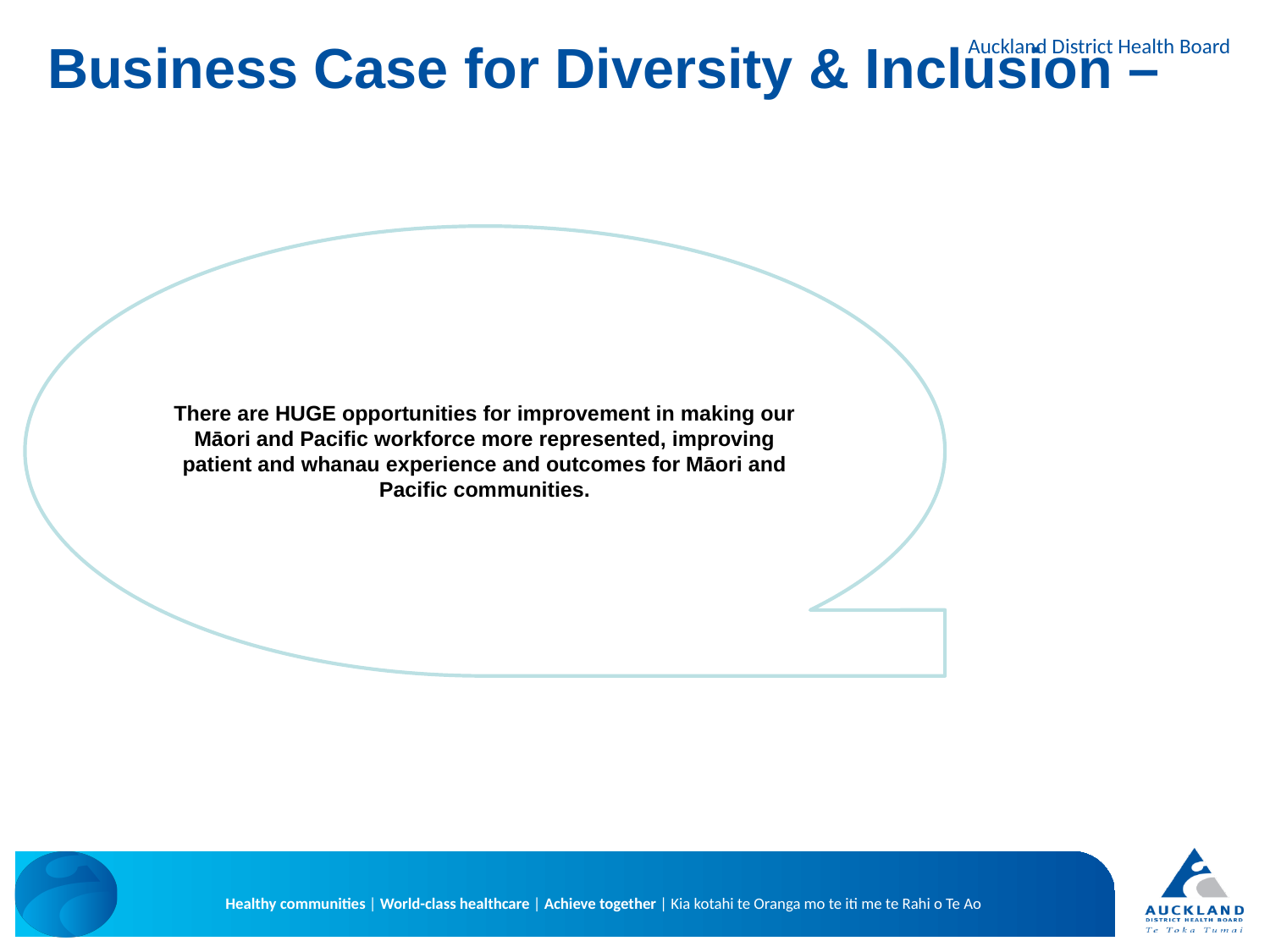

# Business Case for Diversity & Inclusion –
There are HUGE opportunities for improvement in making our Māori and Pacific workforce more represented, improving patient and whanau experience and outcomes for Māori and Pacific communities.